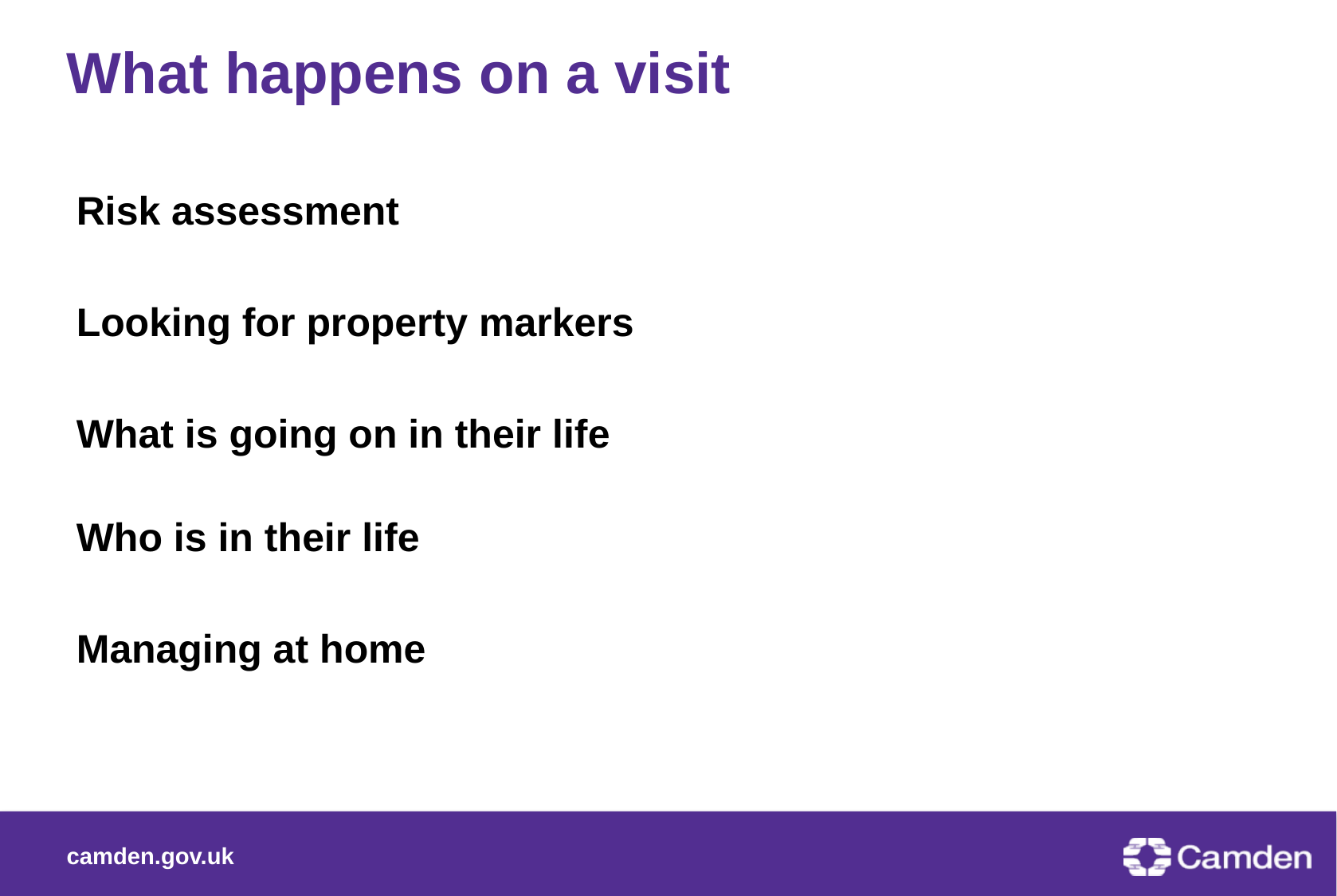

# What happens on a visit
Risk assessment

Looking for property markers

What is going on in their life
Who is in their life

Managing at home